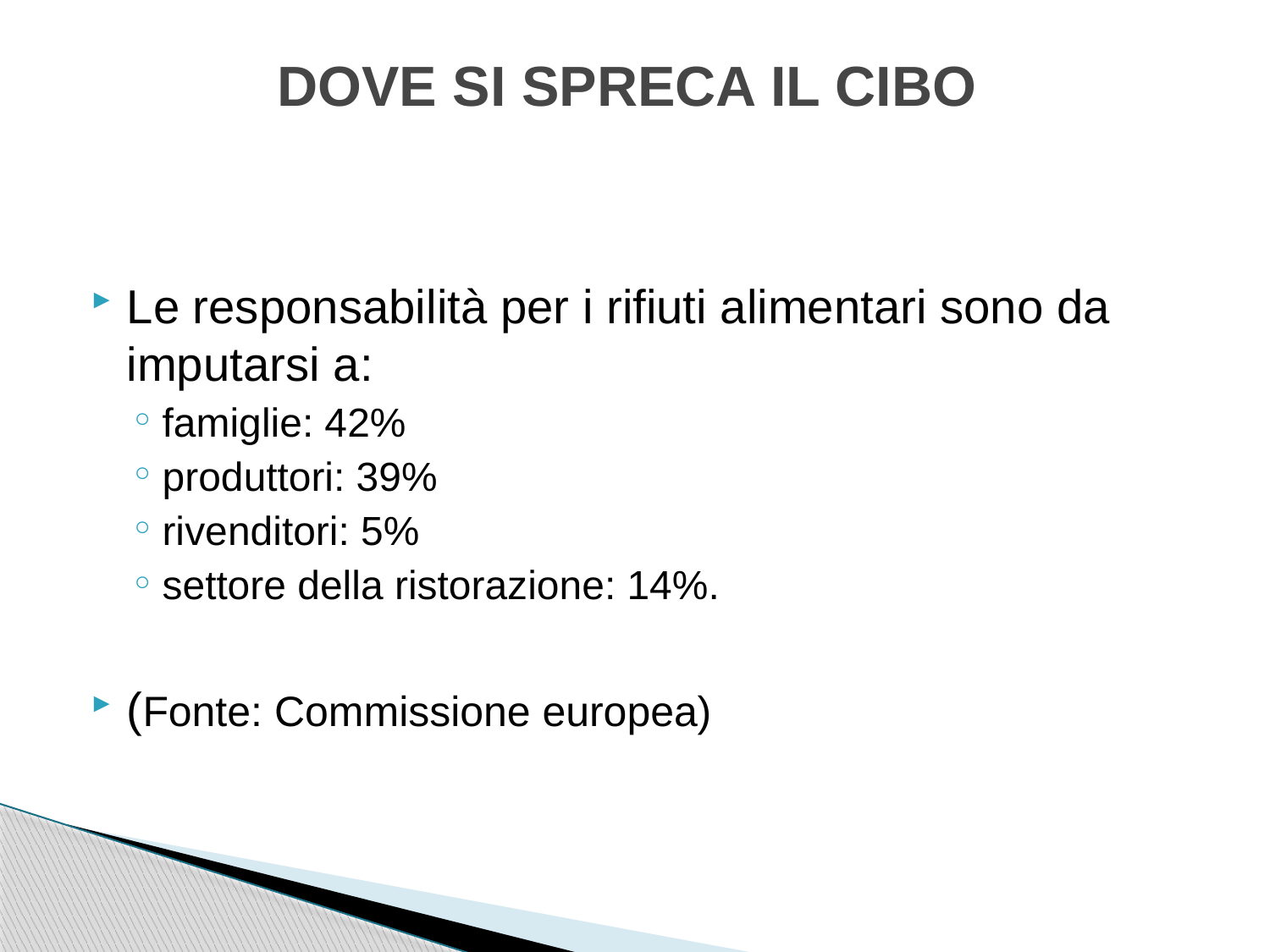

# DOVE SI SPRECA IL CIBO

Le responsabilità per i rifiuti alimentari sono da imputarsi a:
famiglie: 42%
produttori: 39%
rivenditori: 5%
settore della ristorazione: 14%.

(Fonte: Commissione europea)